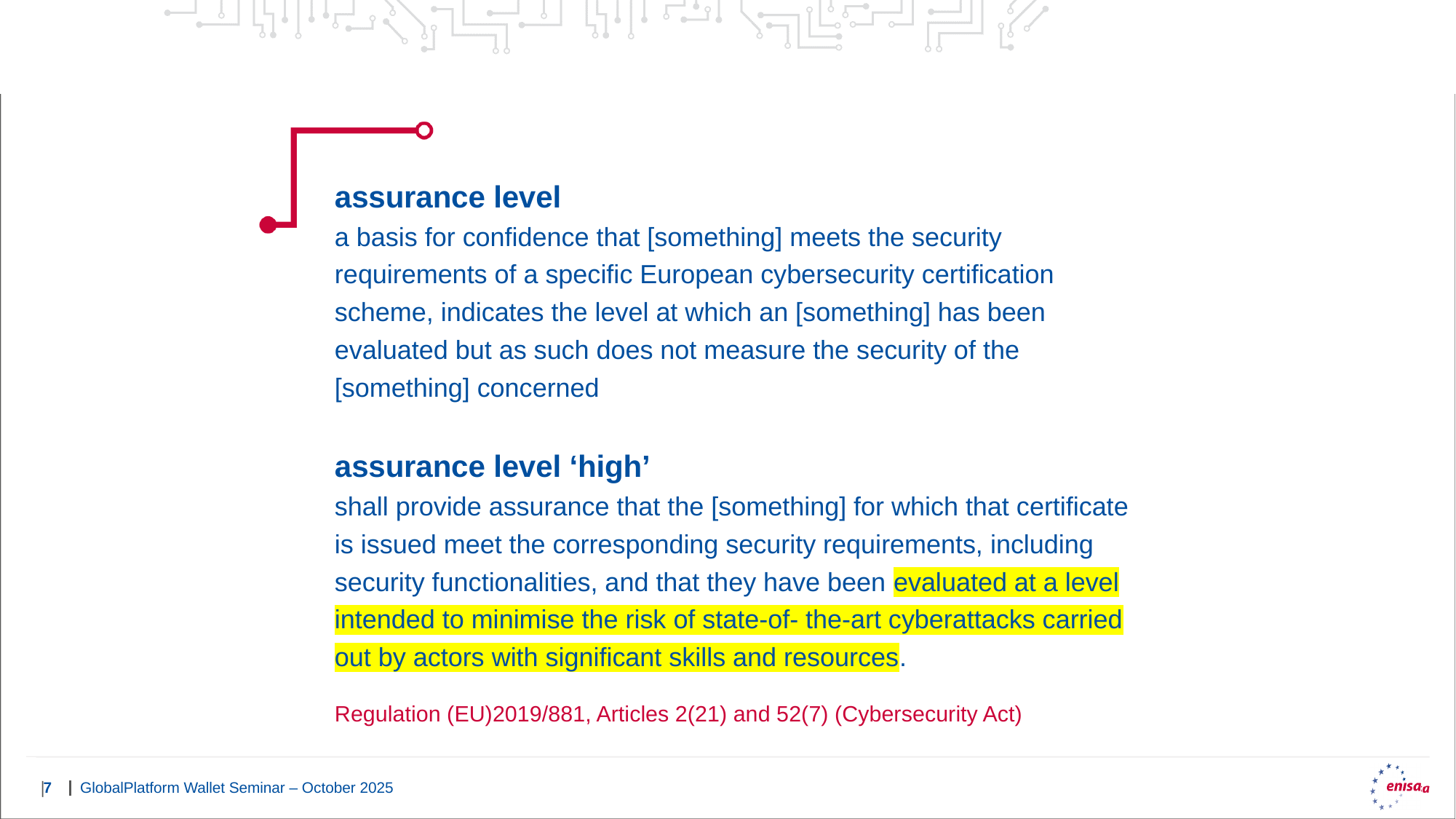

assurance level
a basis for confidence that [something] meets the security requirements of a specific European cybersecurity certification scheme, indicates the level at which an [something] has been evaluated but as such does not measure the security of the [something] concerned

assurance level ‘high’
shall provide assurance that the [something] for which that certificate is issued meet the corresponding security requirements, including security functionalities, and that they have been evaluated at a level intended to minimise the risk of state-of- the-art cyberattacks carried out by actors with significant skills and resources.

Regulation (EU)2019/881, Articles 2(21) and 52(7) (Cybersecurity Act)
GlobalPlatform Wallet Seminar – October 2025